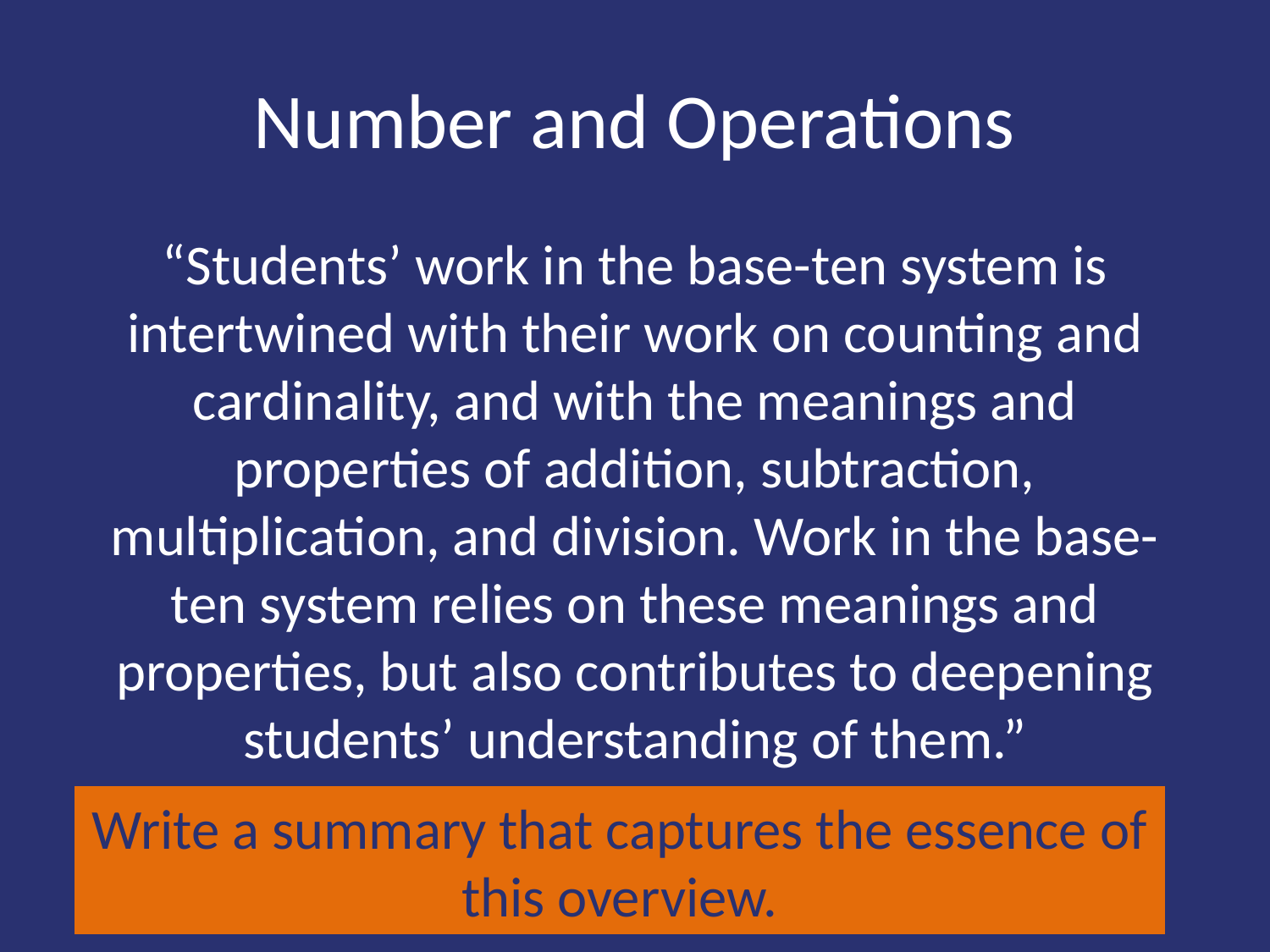

# Number and Operations
“Students’ work in the base-ten system is intertwined with their work on counting and cardinality, and with the meanings and properties of addition, subtraction, multiplication, and division. Work in the base-ten system relies on these meanings and properties, but also contributes to deepening students’ understanding of them.”

NBT Progression Document, Overview
Write a summary that captures the essence of this overview.